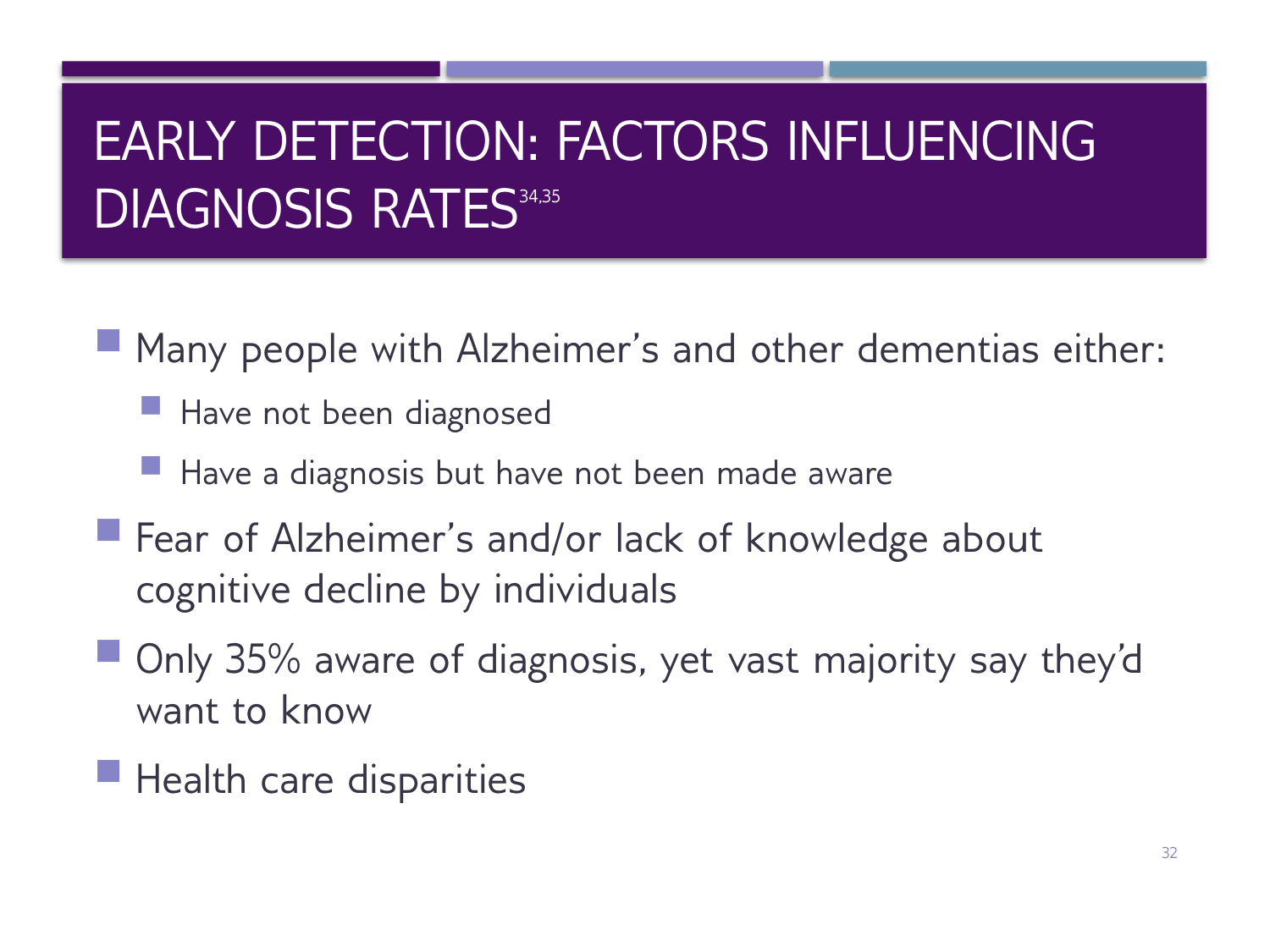

# Early Detection: factors influencing Diagnosis Rates34,35
Many people with Alzheimer’s and other dementias either:
Have not been diagnosed
Have a diagnosis but have not been made aware
Fear of Alzheimer’s and/or lack of knowledge about cognitive decline by individuals
Only 35% aware of diagnosis, yet vast majority say they’d want to know
Health care disparities
32